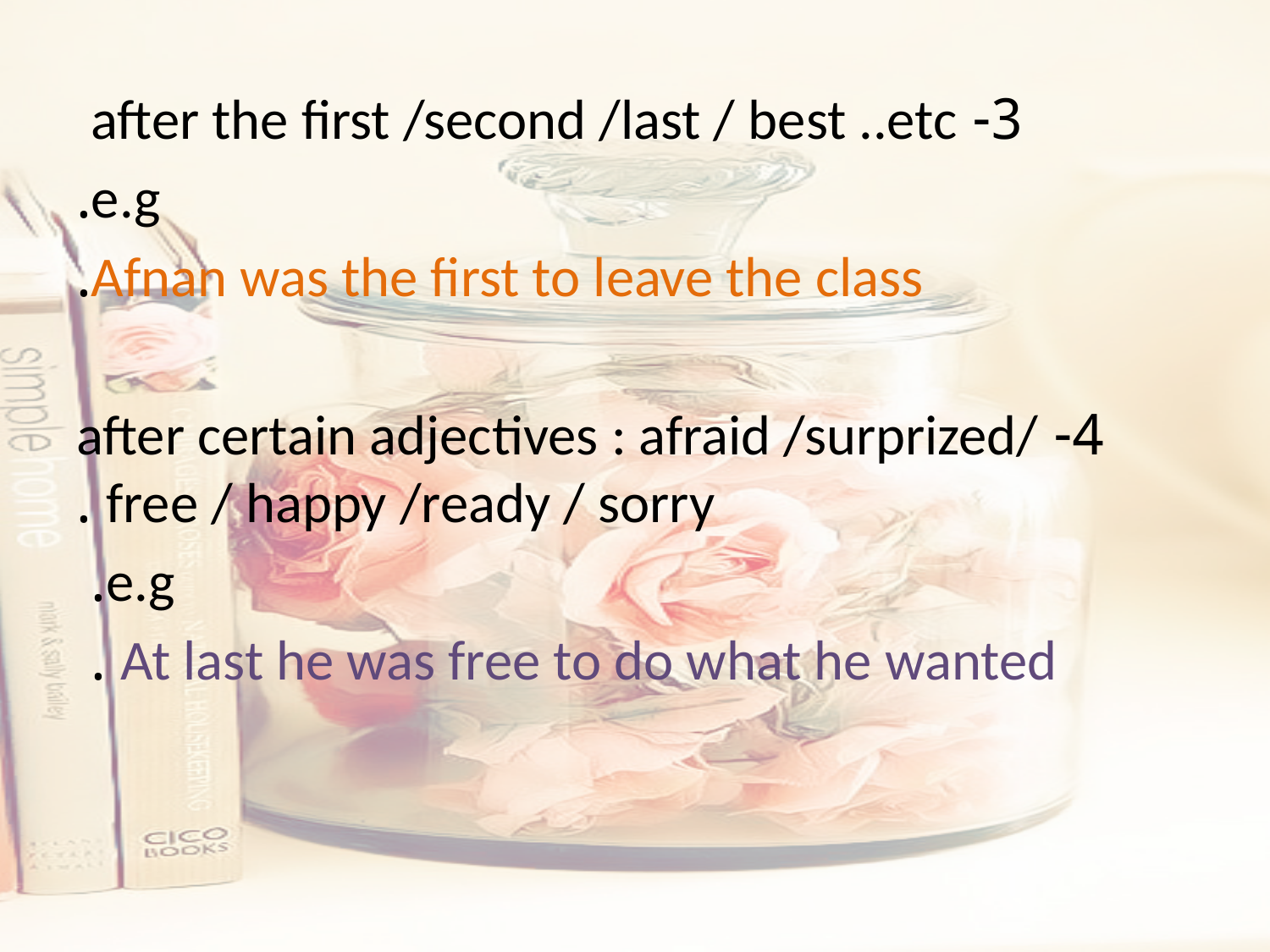

3- after the first /second /last / best ..etc
e.g.
Afnan was the first to leave the class.

4- after certain adjectives : afraid /surprized/ free / happy /ready / sorry .
e.g.
At last he was free to do what he wanted .